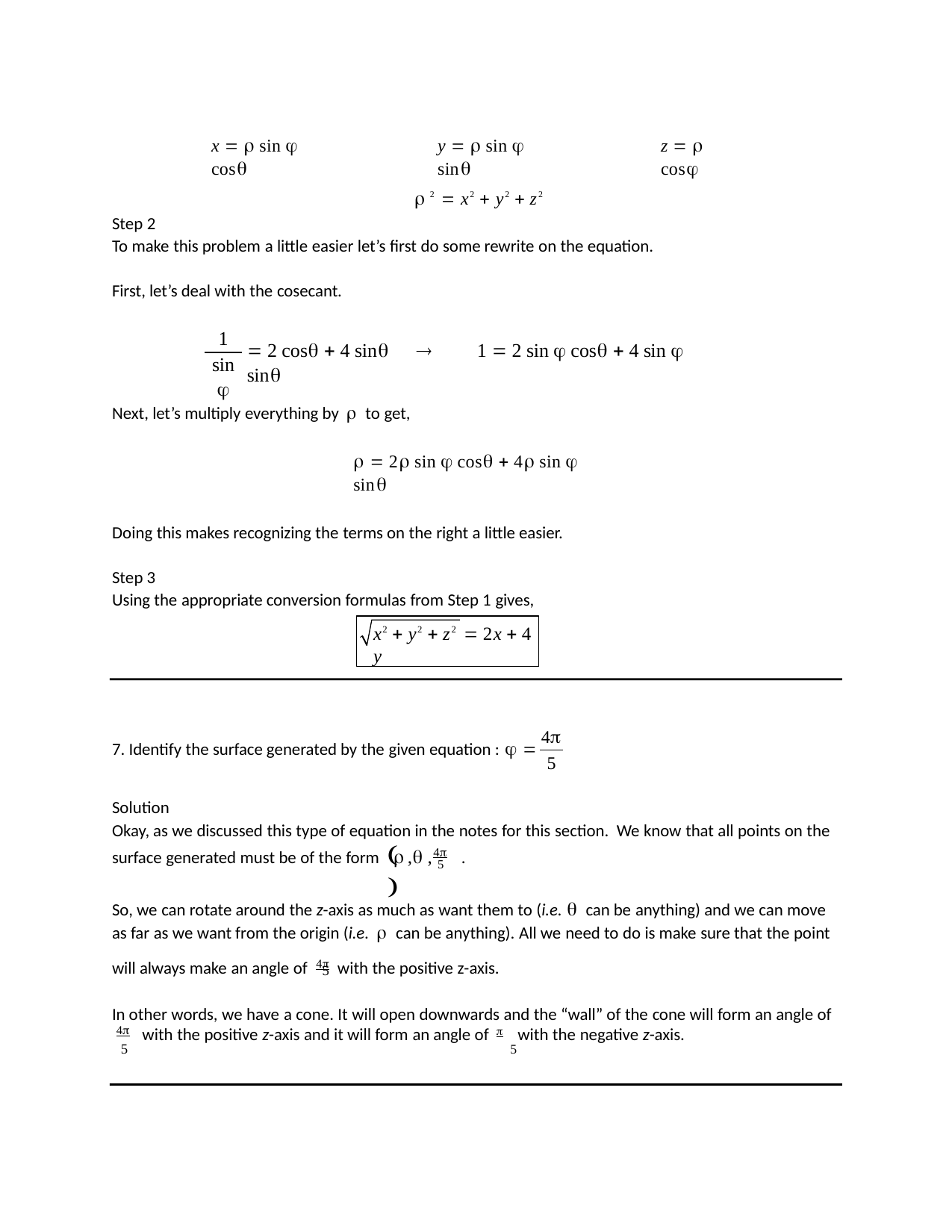

y = ρ sin ϕ sinθ
ρ 2  = x2  + y2  + z2
x = ρ sin ϕ cosθ
z = ρ cosϕ
Step 2
To make this problem a little easier let’s first do some rewrite on the equation.

First, let’s deal with the cosecant.
1
sin ϕ
= 2 cosθ + 4 sinθ	→	1 = 2 sin ϕ cosθ + 4 sin ϕ sinθ

Next, let’s multiply everything by ρ to get,

ρ = 2ρ sin ϕ cosθ + 4ρ sin ϕ sinθ
Doing this makes recognizing the terms on the right a little easier.  Step 3
Using the appropriate conversion formulas from Step 1 gives,
x2  + y2  + z2   = 2x + 4 y

4π
5
7. Identify the surface generated by the given equation : ϕ =

Solution
Okay, as we discussed this type of equation in the notes for this section. We know that all points on the
(	)
surface generated must be of the form ρ
4π
,θ ,	.
5
So, we can rotate around the z-axis as much as want them to (i.e. θ can be anything) and we can move  as far as we want from the origin (i.e. ρ can be anything). All we need to do is make sure that the point
will always make an angle of 4π with the positive z-axis.
5
In other words, we have a cone. It will open downwards and the “wall” of the cone will form an angle of
4π with the positive z-axis and it will form an angle of π with the negative z-axis.
5	5